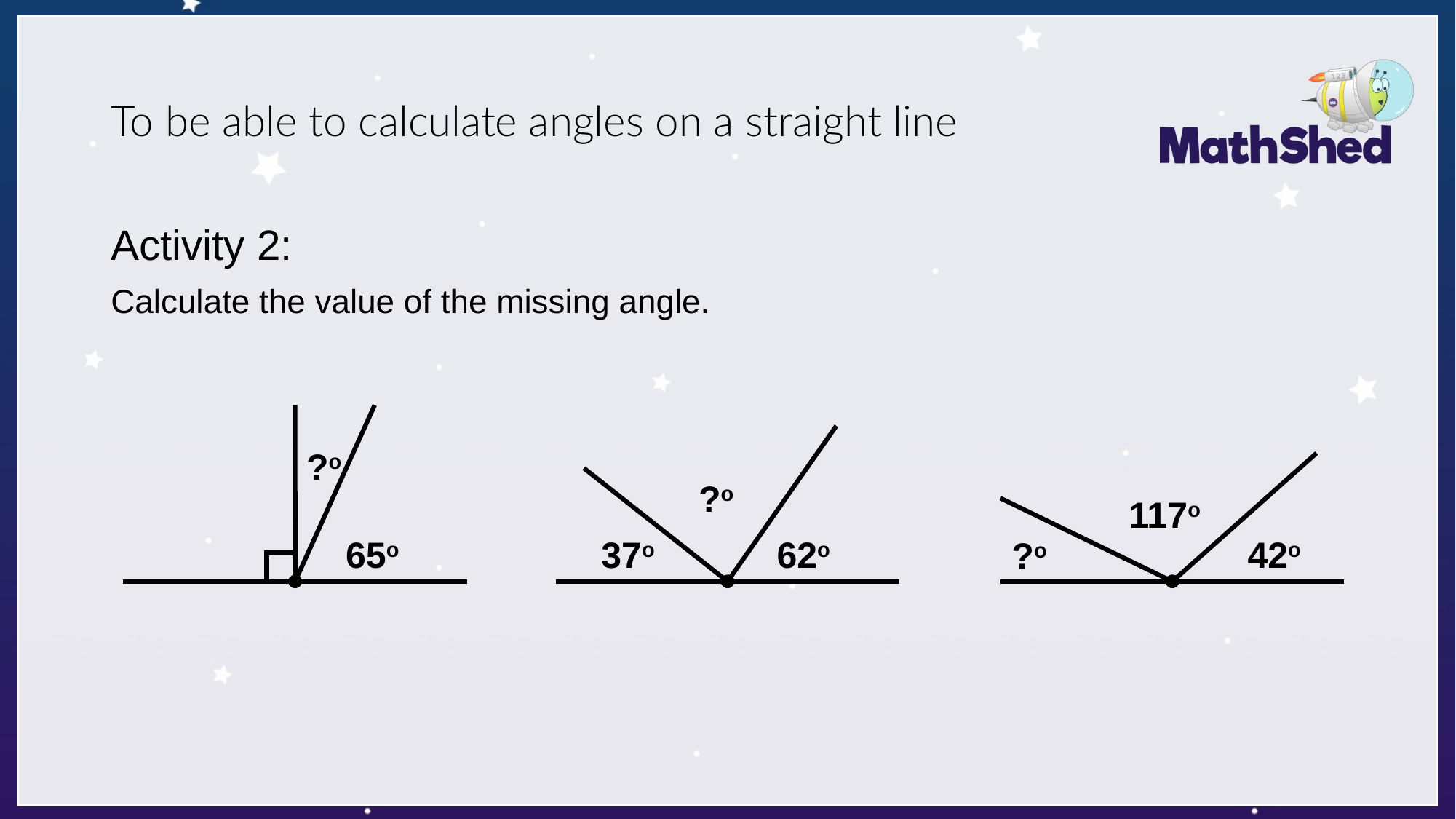

# To be able to calculate angles on a straight line
Activity 2:
Calculate the value of the missing angle.

?o
?o
117o
62o
65o
37o
42o
?o